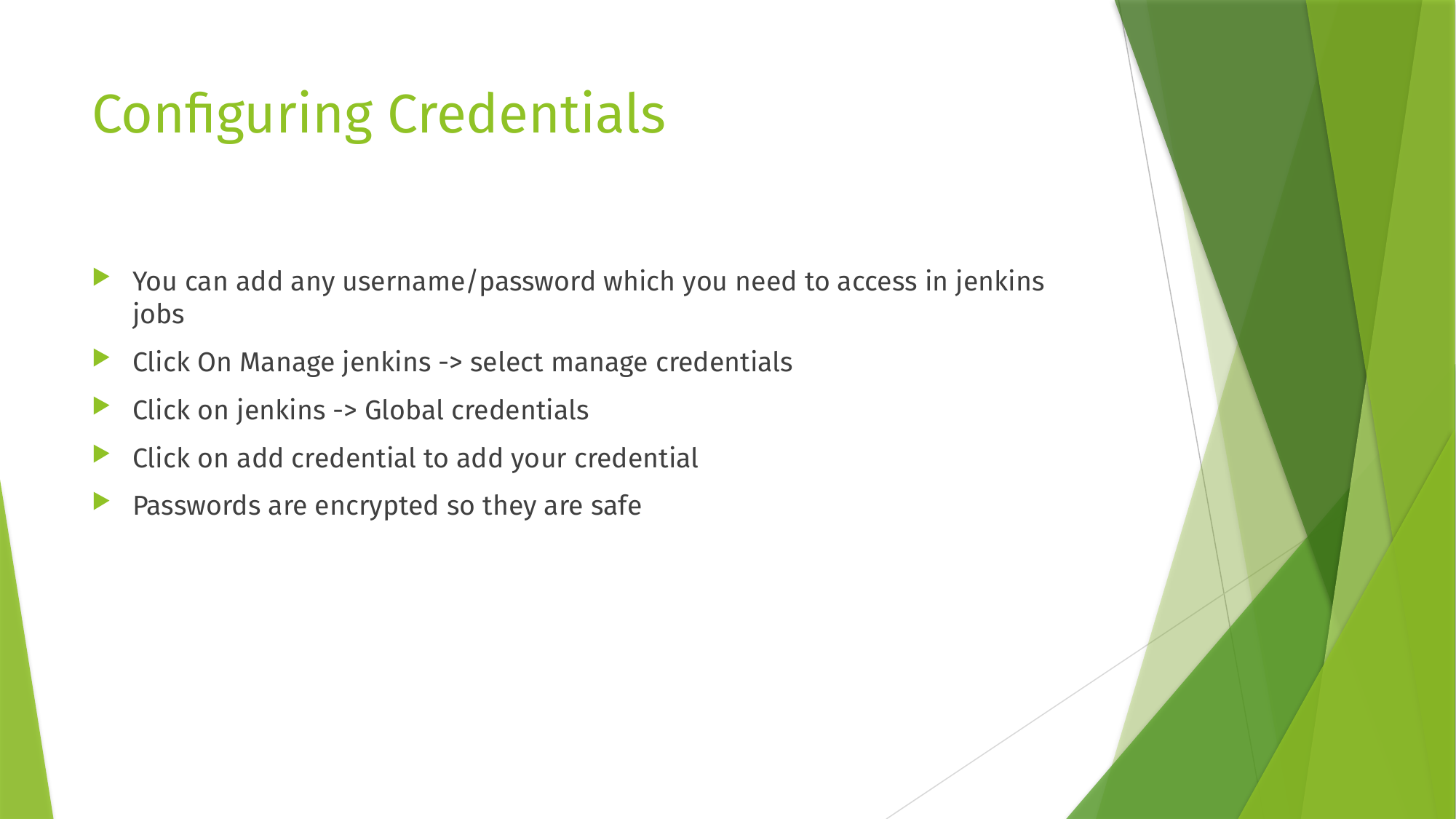

# Configuring Credentials
You can add any username/password which you need to access in jenkins jobs
Click On Manage jenkins -> select manage credentials
Click on jenkins -> Global credentials
Click on add credential to add your credential
Passwords are encrypted so they are safe